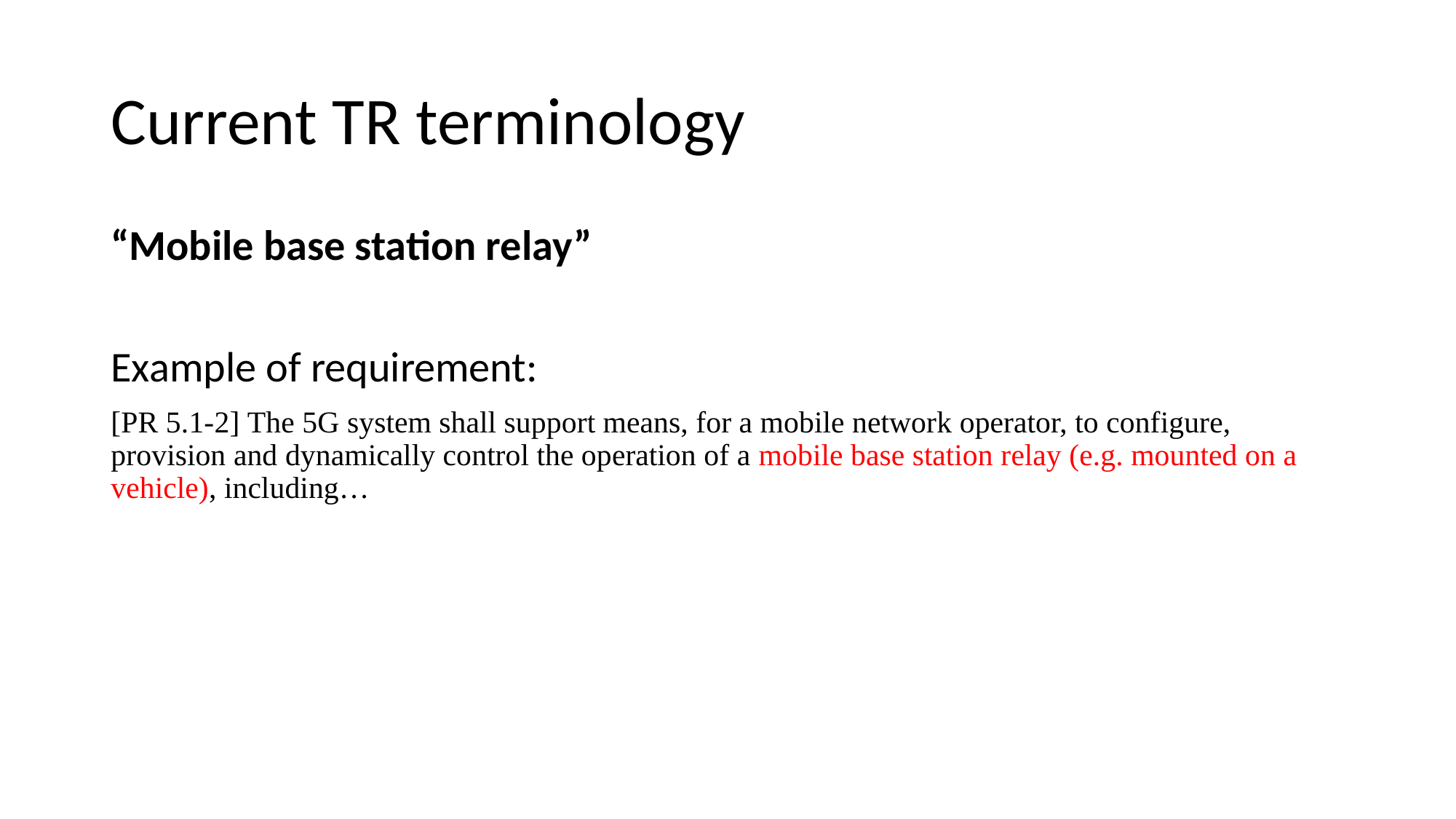

# Current TR terminology
“Mobile base station relay”

Example of requirement:
[PR 5.1-2] The 5G system shall support means, for a mobile network operator, to configure, provision and dynamically control the operation of a mobile base station relay (e.g. mounted on a vehicle), including…